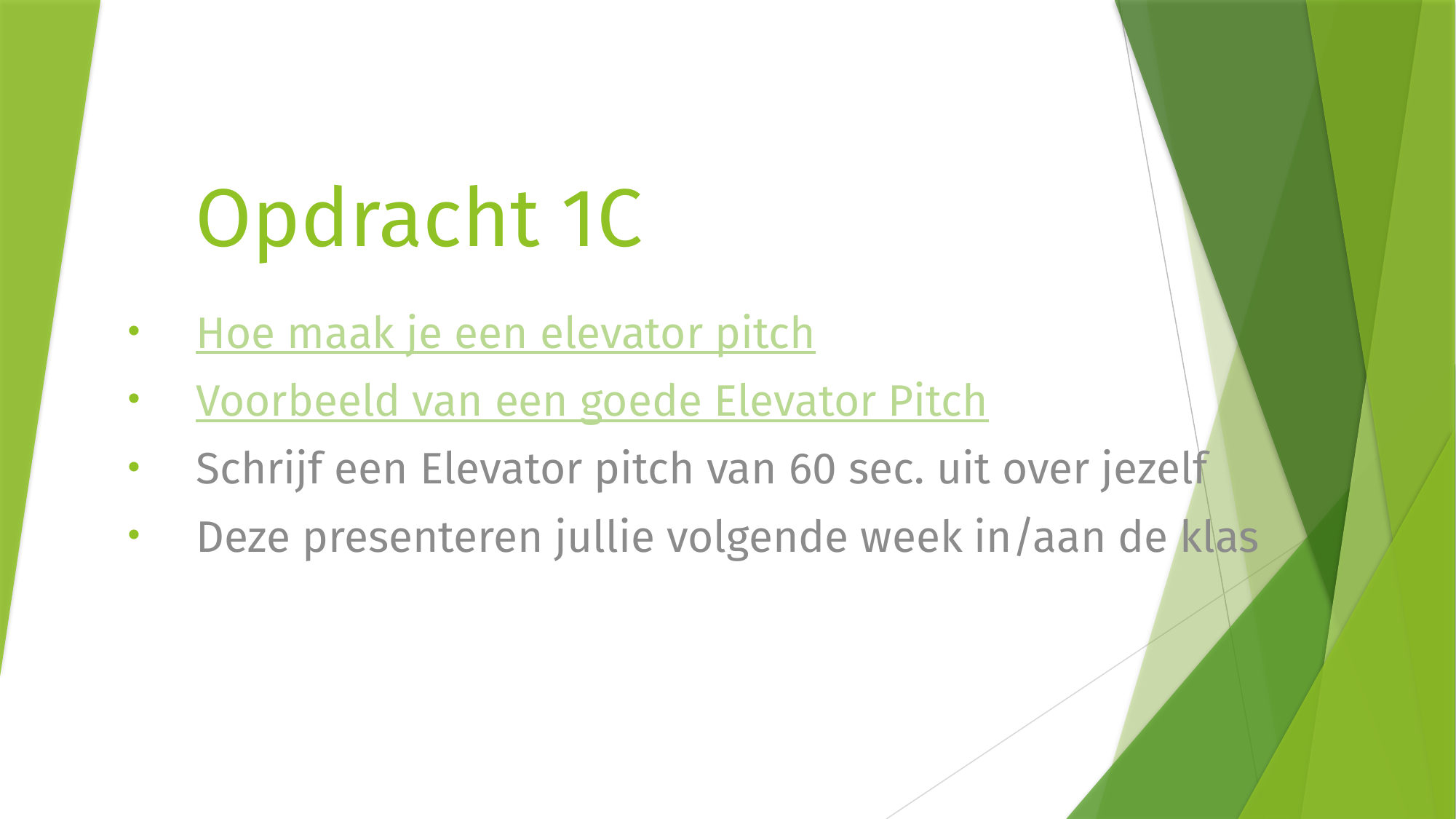

# Opdracht 1C

Hoe maak je een elevator pitch
Voorbeeld van een goede Elevator Pitch
Schrijf een Elevator pitch van 60 sec. uit over jezelf
Deze presenteren jullie volgende week in/aan de klas